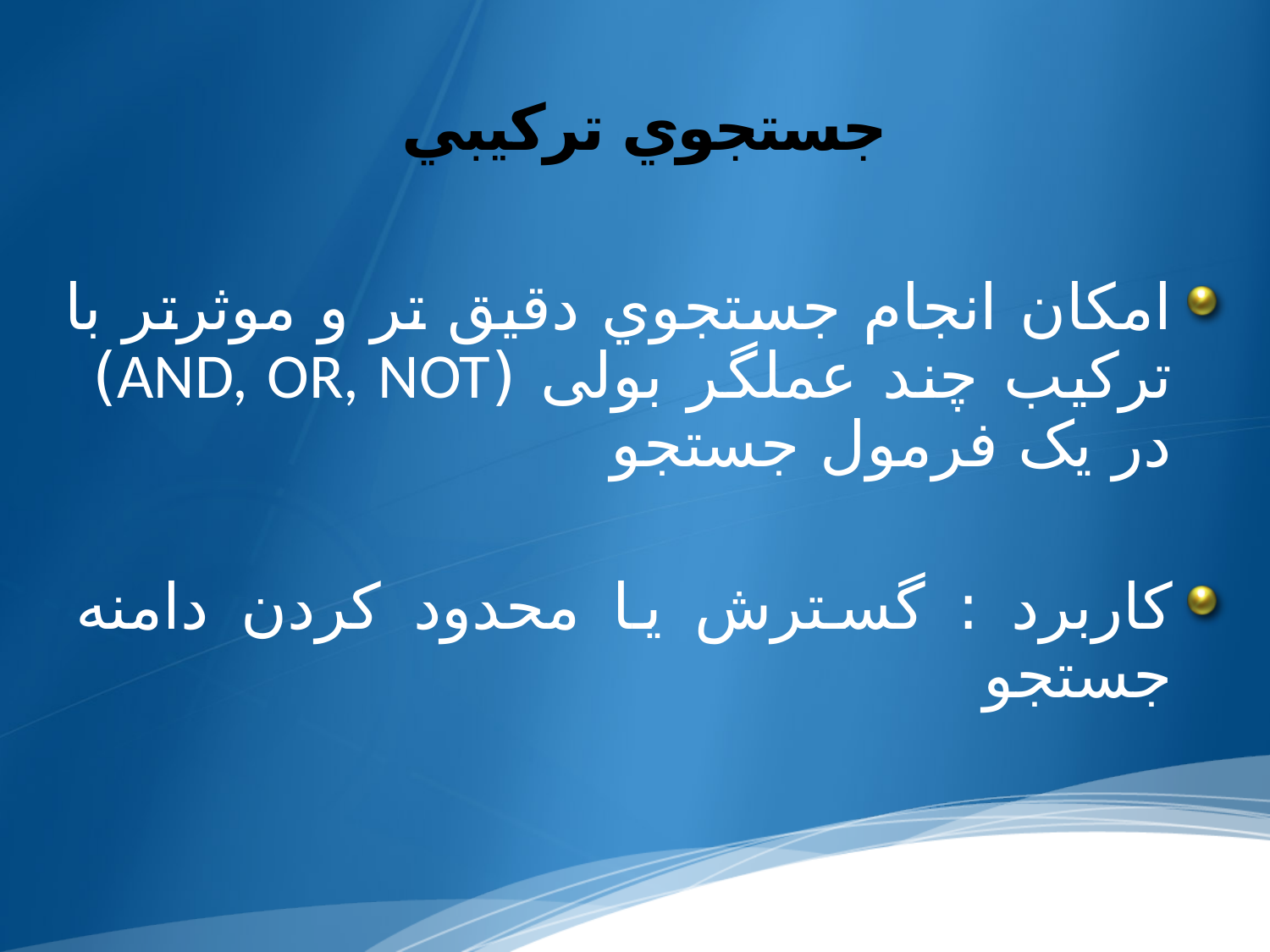

# جستجوي ترکيبي
امکان انجام جستجوي دقيق تر و موثرتر با ترکیب چند عملگر بولی (AND, OR, NOT)  در یک فرمول جستجو

کاربرد : گسترش یا محدود کردن دامنه جستجو